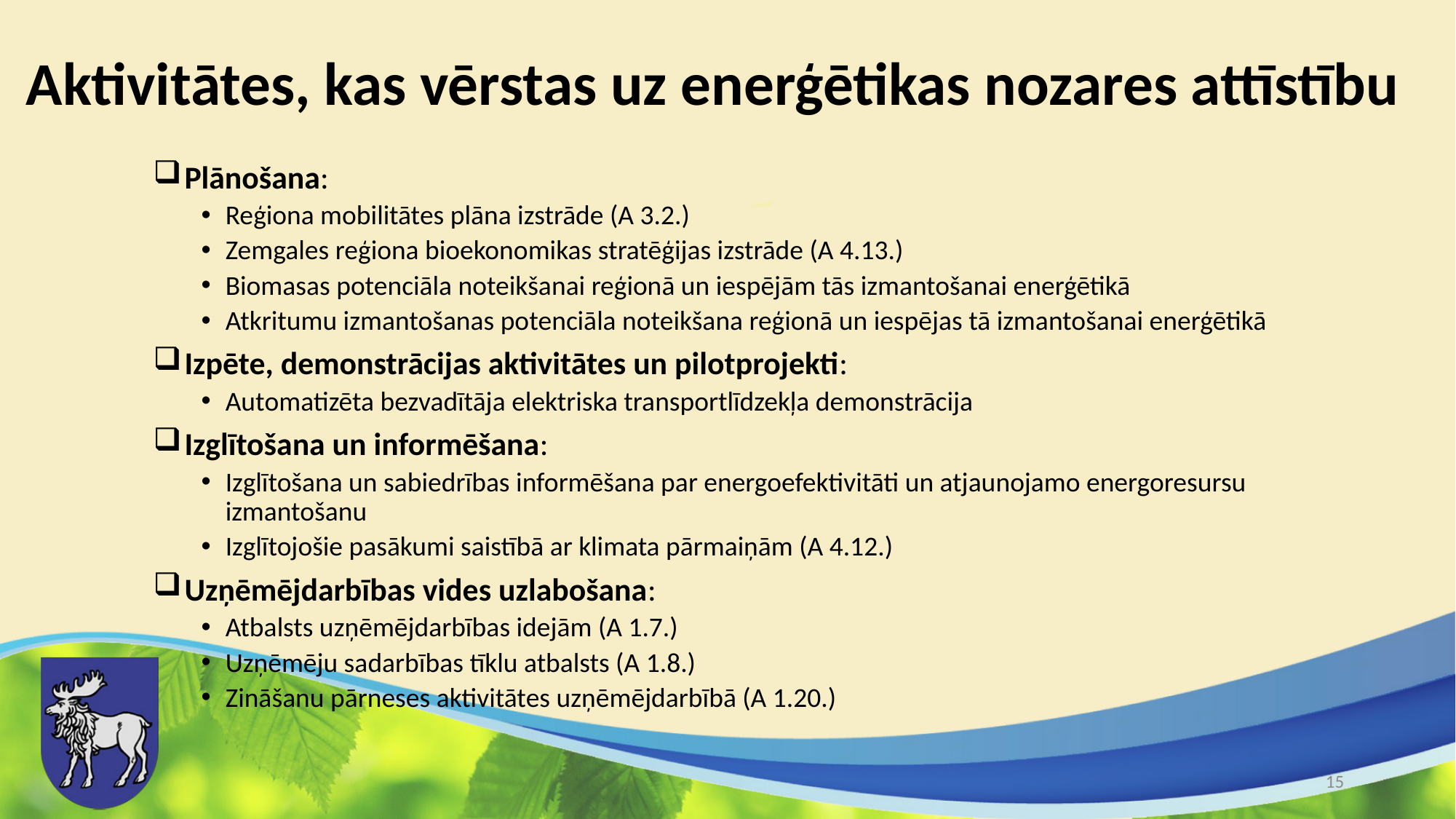

# Aktivitātes, kas vērstas uz enerģētikas nozares attīstību
 Plānošana:
Reģiona mobilitātes plāna izstrāde (A 3.2.)
Zemgales reģiona bioekonomikas stratēģijas izstrāde (A 4.13.)
Biomasas potenciāla noteikšanai reģionā un iespējām tās izmantošanai enerģētikā
Atkritumu izmantošanas potenciāla noteikšana reģionā un iespējas tā izmantošanai enerģētikā
 Izpēte, demonstrācijas aktivitātes un pilotprojekti:
Automatizēta bezvadītāja elektriska transportlīdzekļa demonstrācija
 Izglītošana un informēšana:
Izglītošana un sabiedrības informēšana par energoefektivitāti un atjaunojamo energoresursu izmantošanu
Izglītojošie pasākumi saistībā ar klimata pārmaiņām (A 4.12.)
 Uzņēmējdarbības vides uzlabošana:
Atbalsts uzņēmējdarbības idejām (A 1.7.)
Uzņēmēju sadarbības tīklu atbalsts (A 1.8.)
Zināšanu pārneses aktivitātes uzņēmējdarbībā (A 1.20.)
15